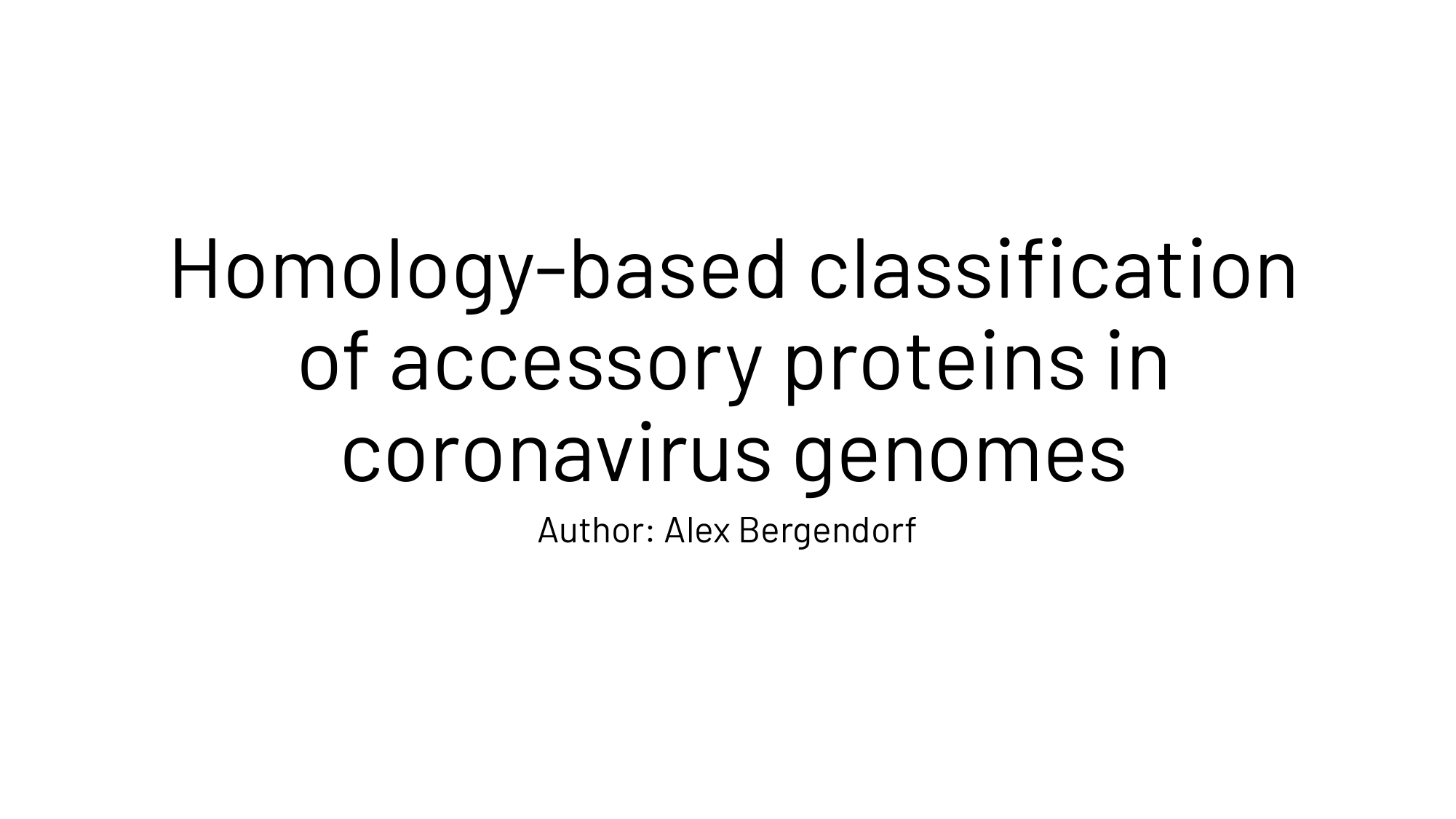

# Homology-based classification of accessory proteins in coronavirus genomes
Author: Alex Bergendorf